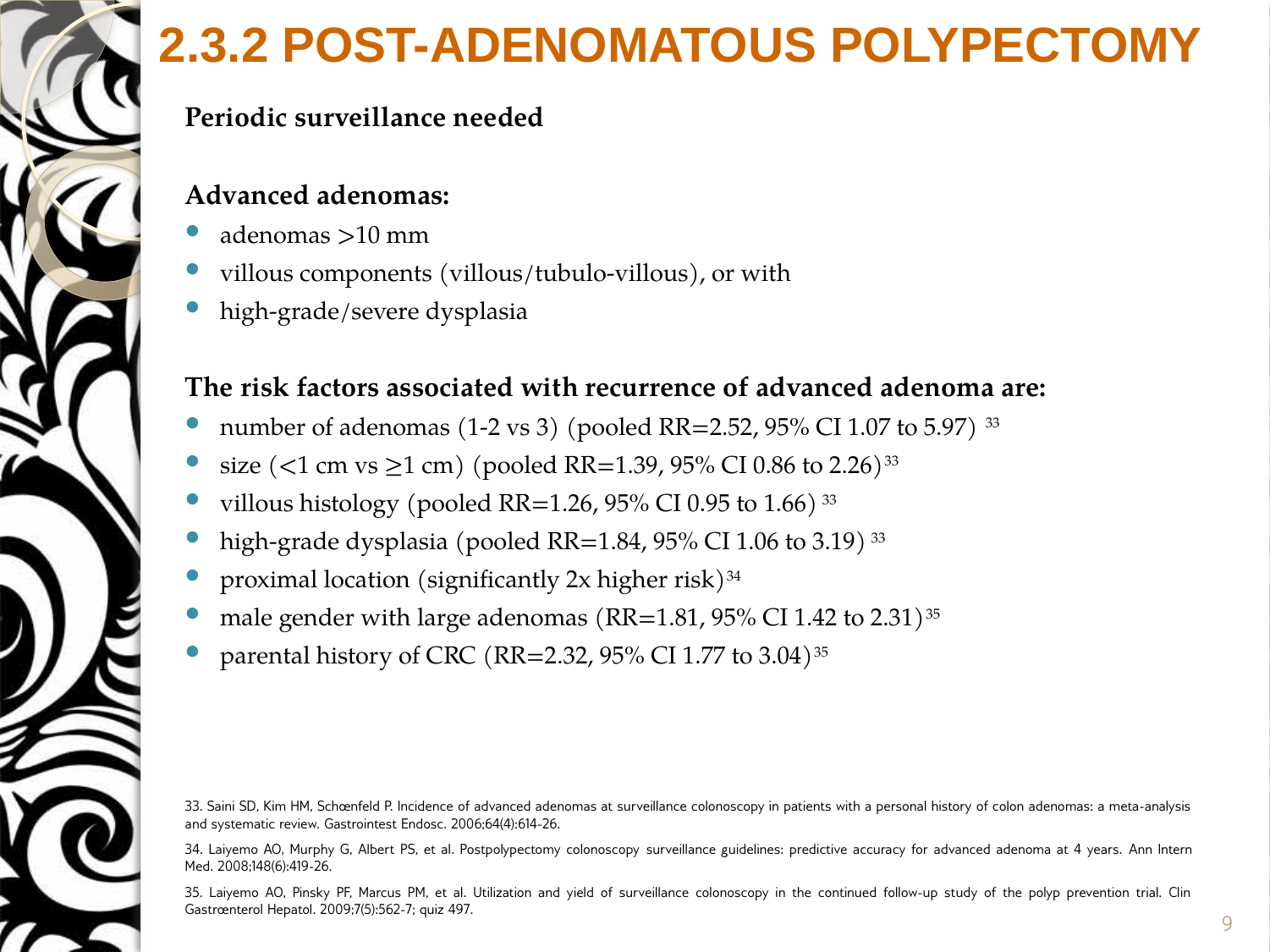

# 2.3.2 POST-ADENOMATOUS POLYPECTOMY
Periodic surveillance needed

Advanced adenomas:
adenomas >10 mm
villous components (villous/tubulo-villous), or with
high-grade/severe dysplasia

The risk factors associated with recurrence of advanced adenoma are:
number of adenomas (1-2 vs 3) (pooled RR=2.52, 95% CI 1.07 to 5.97) 33
size (<1 cm vs ≥1 cm) (pooled RR=1.39, 95% CI 0.86 to 2.26)33
villous histology (pooled RR=1.26, 95% CI 0.95 to 1.66) 33
high-grade dysplasia (pooled RR=1.84, 95% CI 1.06 to 3.19) 33
proximal location (significantly 2x higher risk)34
male gender with large adenomas (RR=1.81, 95% CI 1.42 to 2.31)35
parental history of CRC (RR=2.32, 95% CI 1.77 to 3.04)35

33. Saini SD, Kim HM, Schoenfeld P. Incidence of advanced adenomas at surveillance colonoscopy in patients with a personal history of colon adenomas: a meta-analysis and systematic review. Gastrointest Endosc. 2006;64(4):614-26.
34. Laiyemo AO, Murphy G, Albert PS, et al. Postpolypectomy colonoscopy surveillance guidelines: predictive accuracy for advanced adenoma at 4 years. Ann Intern Med. 2008;148(6):419-26.
35. Laiyemo AO, Pinsky PF, Marcus PM, et al. Utilization and yield of surveillance colonoscopy in the continued follow-up study of the polyp prevention trial. Clin Gastroenterol Hepatol. 2009;7(5):562-7; quiz 497.

9